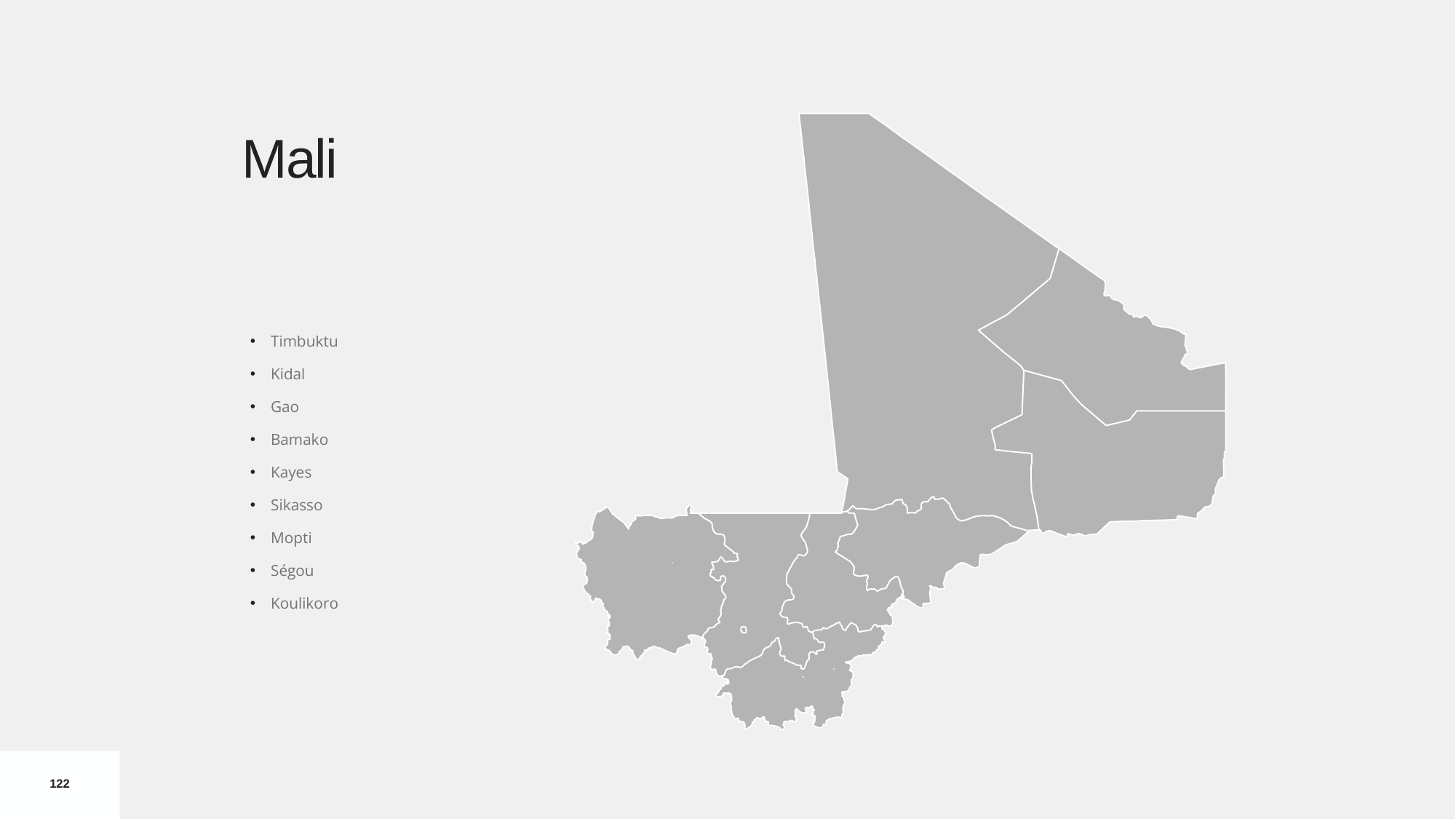

# Mali

Timbuktu
Kidal
Gao
Bamako
Kayes
Sikasso
Mopti
Ségou
Koulikoro